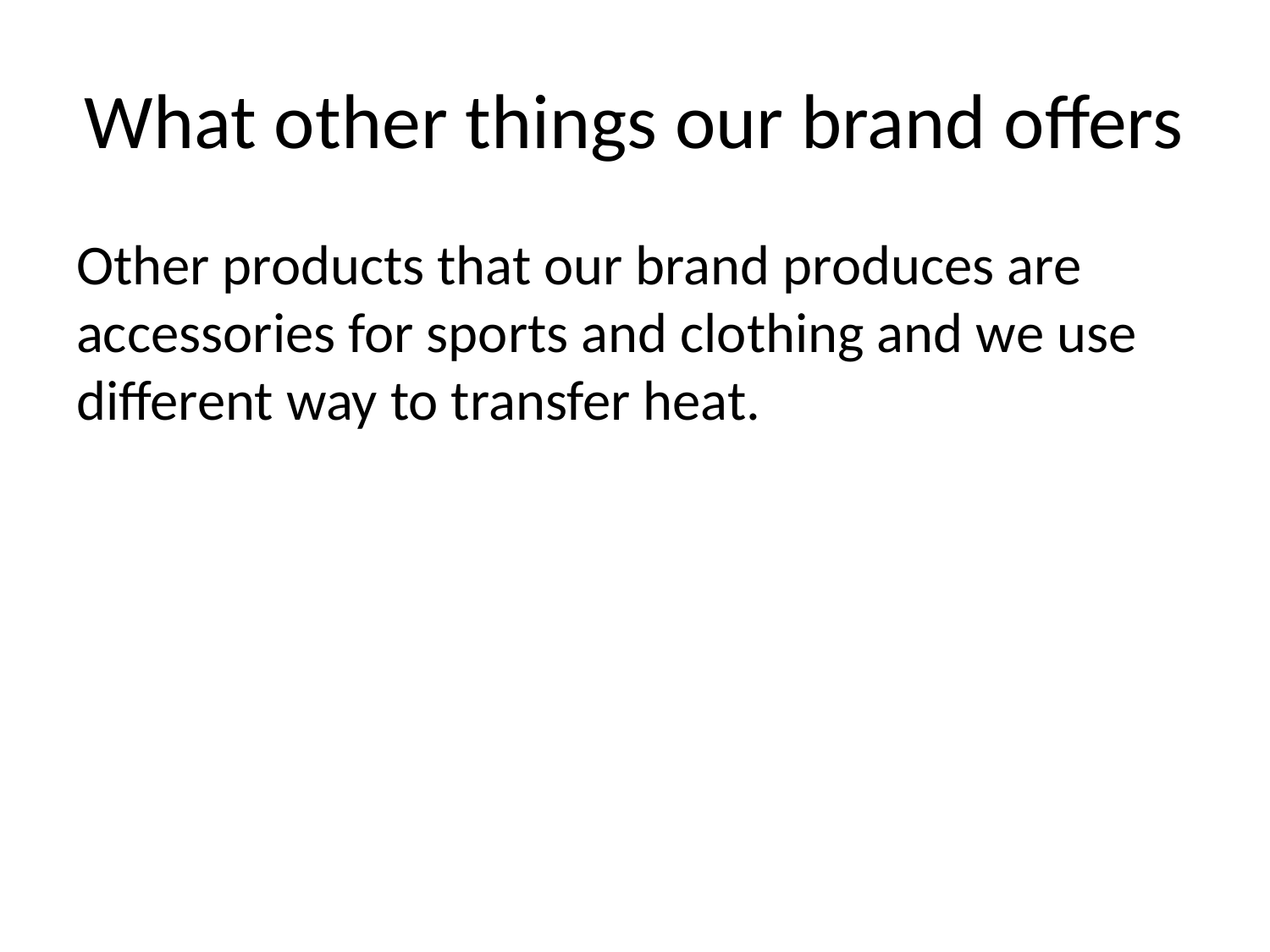

# What other things our brand offers
Other products that our brand produces are accessories for sports and clothing and we use different way to transfer heat.